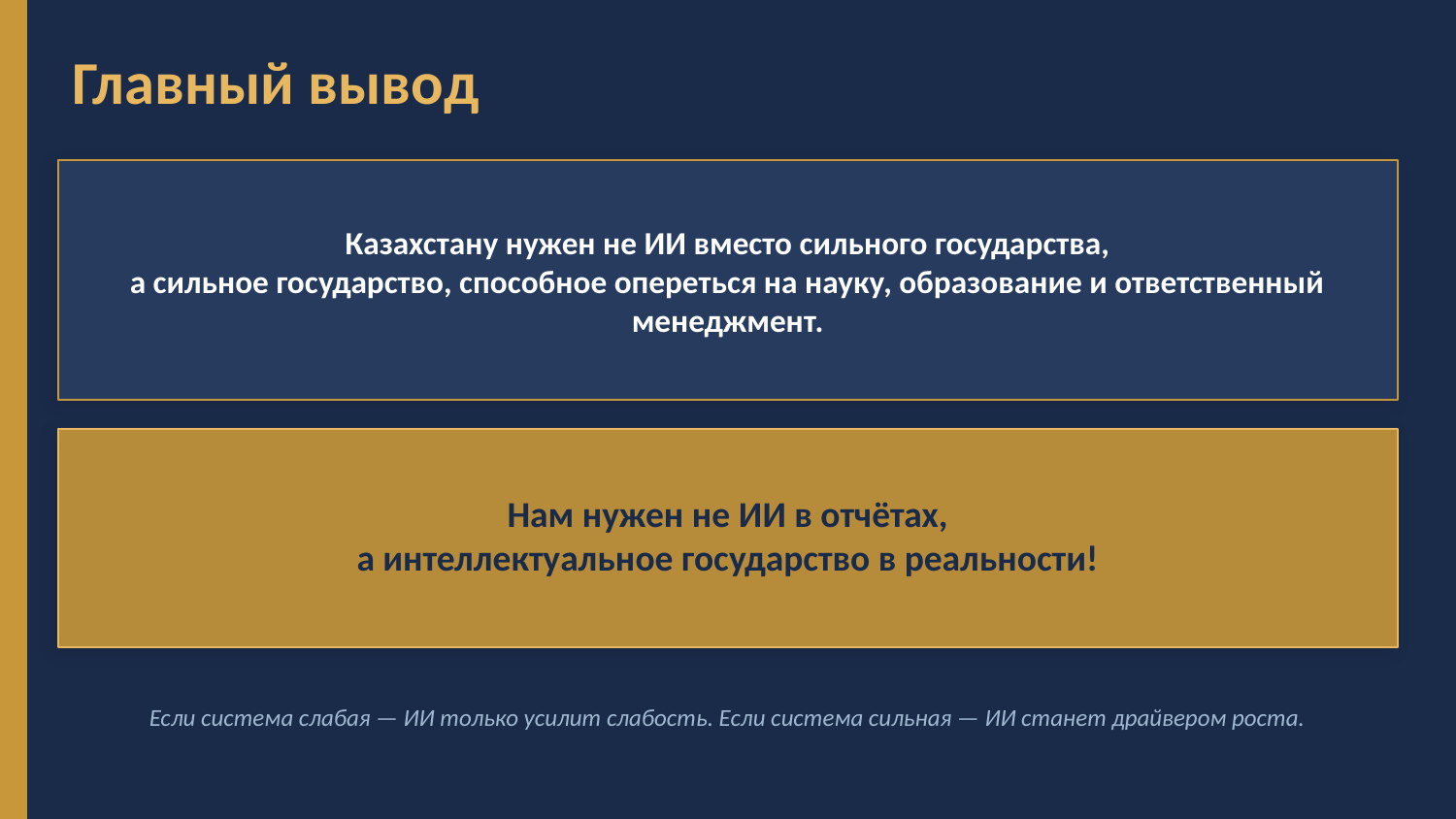

Главный вывод

Казахстану нужен не ИИ вместо сильного государства,
а сильное государство, способное опереться на науку, образование и ответственный менеджмент.

Нам нужен не ИИ в отчётах,
а интеллектуальное государство в реальности!
Если система слабая — ИИ только усилит слабость. Если система сильная — ИИ станет драйвером роста.